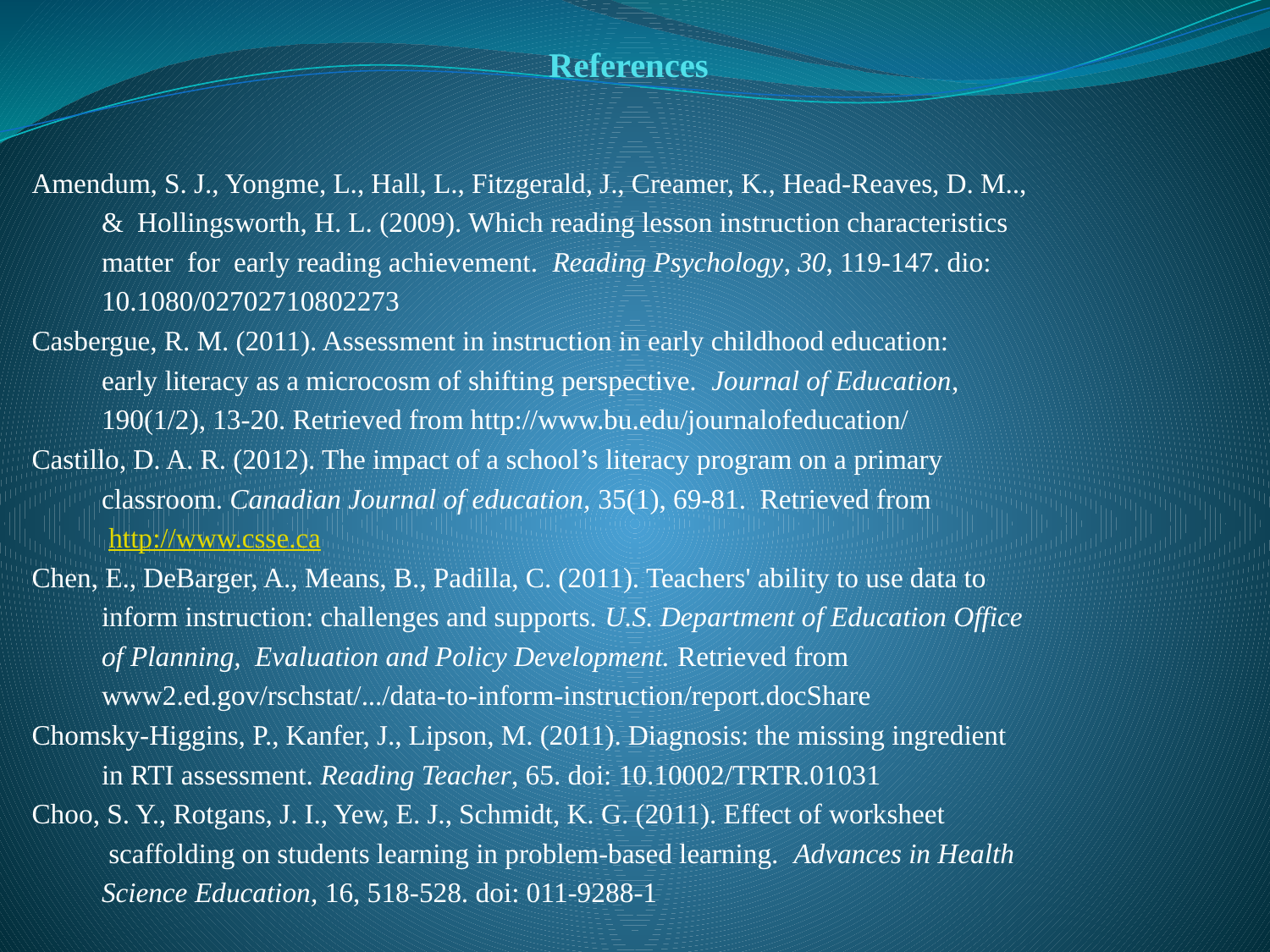

# References
Amendum, S. J., Yongme, L., Hall, L., Fitzgerald, J., Creamer, K., Head-Reaves, D. M..,
          &  Hollingsworth, H. L. (2009). Which reading lesson instruction characteristics
          matter  for  early reading achievement.  Reading Psychology, 30, 119-147. dio:
          10.1080/02702710802273
Casbergue, R. M. (2011). Assessment in instruction in early childhood education:
          early literacy as a microcosm of shifting perspective.  Journal of Education,
          190(1/2), 13-20. Retrieved from http://www.bu.edu/journalofeducation/
Castillo, D. A. R. (2012). The impact of a school’s literacy program on a primary
          classroom. Canadian Journal of education, 35(1), 69-81.  Retrieved from
           http://www.csse.ca
Chen, E., DeBarger, A., Means, B., Padilla, C. (2011). Teachers' ability to use data to
          inform instruction: challenges and supports. U.S. Department of Education Office
          of Planning,  Evaluation and Policy Development. Retrieved from
          www2.ed.gov/rschstat/.../data-to-inform-instruction/report.docShare
Chomsky-Higgins, P., Kanfer, J., Lipson, M. (2011). Diagnosis: the missing ingredient
          in RTI assessment. Reading Teacher, 65. doi: 10.10002/TRTR.01031
Choo, S. Y., Rotgans, J. I., Yew, E. J., Schmidt, K. G. (2011). Effect of worksheet
           scaffolding on students learning in problem-based learning.  Advances in Health
          Science Education, 16, 518-528. doi: 011-9288-1